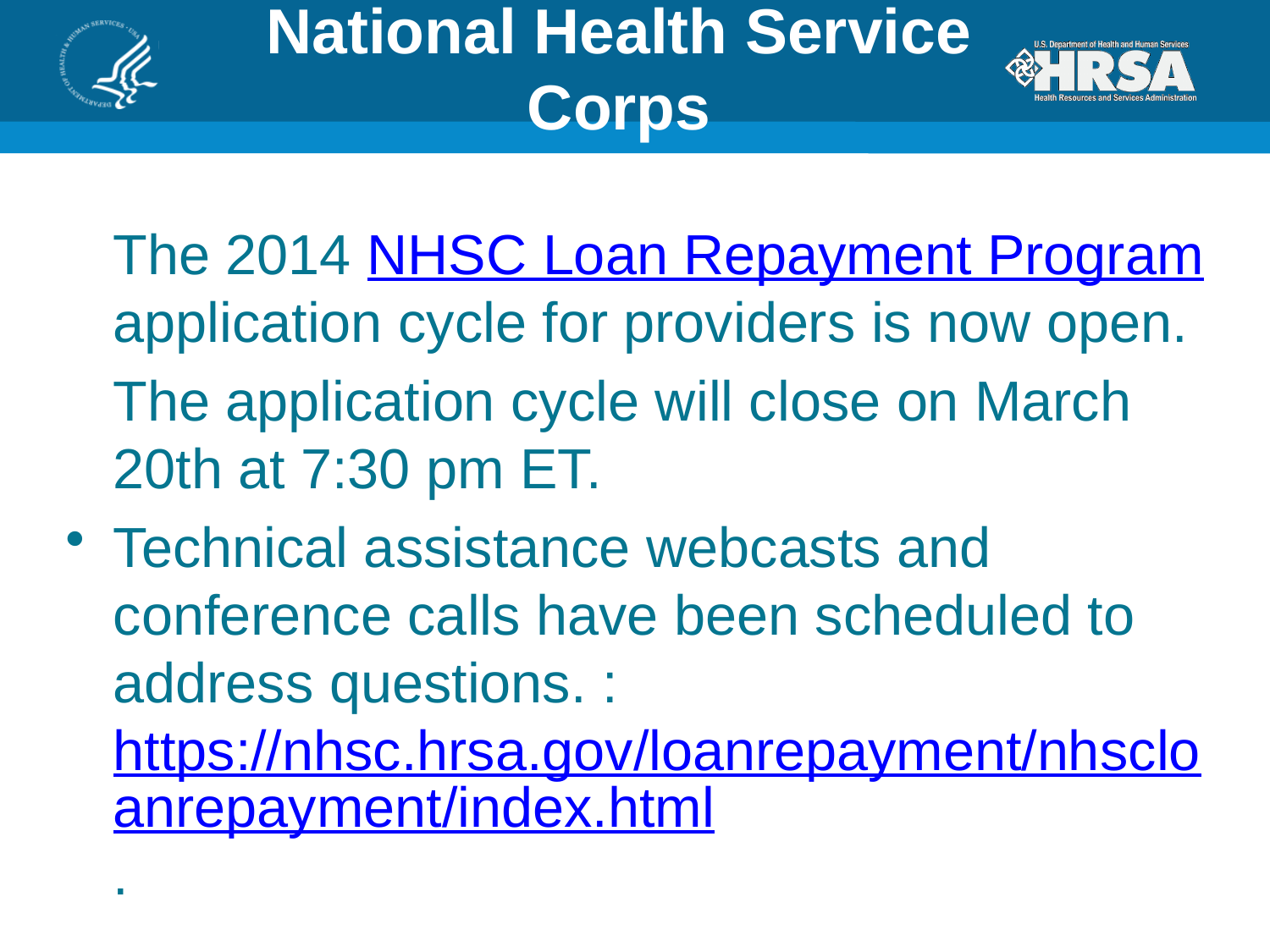

# National Health Service Corps
	The 2014 NHSC Loan Repayment Program application cycle for providers is now open.
	The application cycle will close on March 20th at 7:30 pm ET.
Technical assistance webcasts and conference calls have been scheduled to address questions. :  https://nhsc.hrsa.gov/loanrepayment/nhscloanrepayment/index.html.